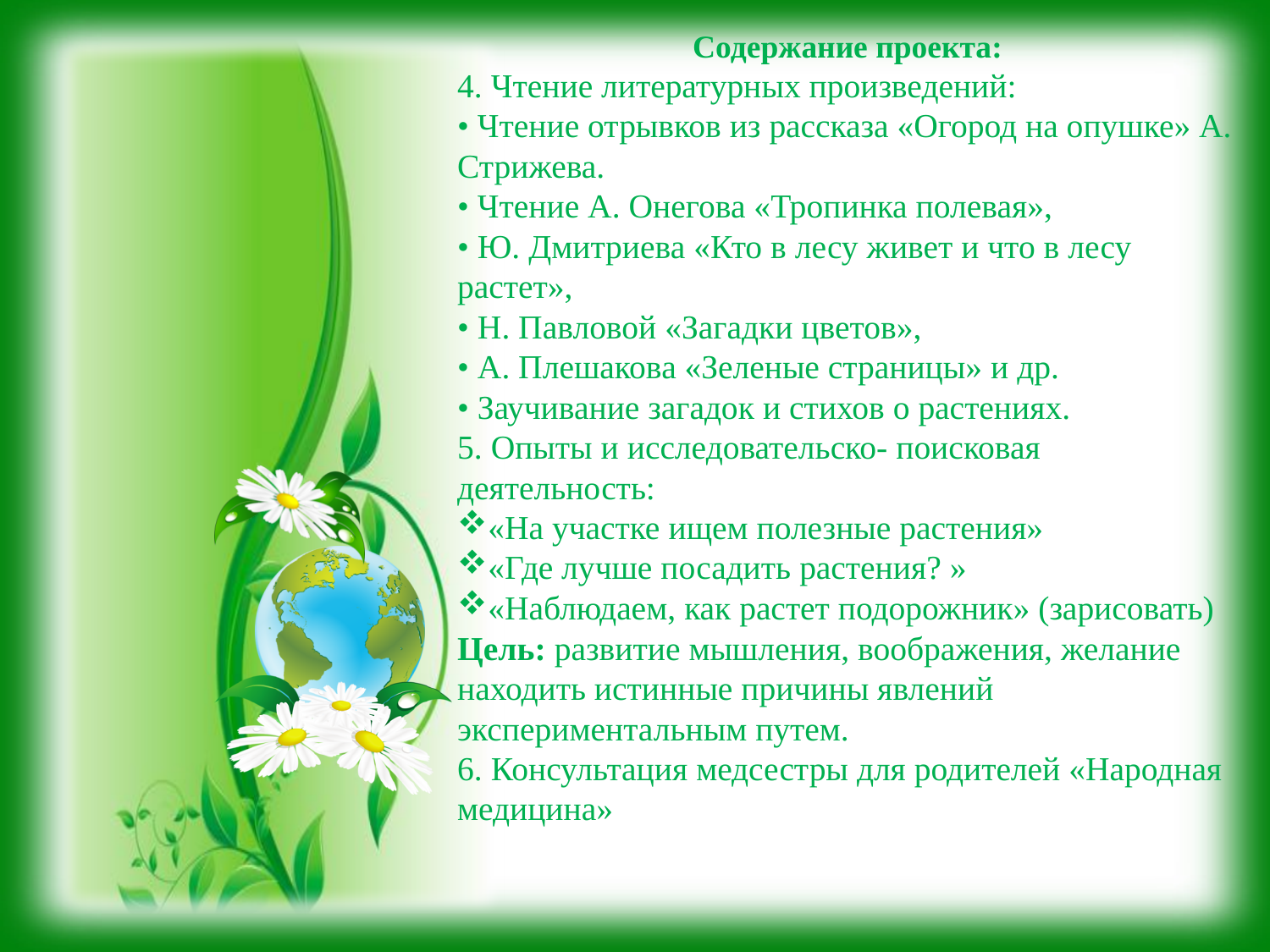

Содержание проекта:
4. Чтение литературных произведений:
• Чтение отрывков из рассказа «Огород на опушке» А. Стрижева.
• Чтение А. Онегова «Тропинка полевая»,
• Ю. Дмитриева «Кто в лесу живет и что в лесу растет»,
• Н. Павловой «Загадки цветов»,
• А. Плешакова «Зеленые страницы» и др.
• Заучивание загадок и стихов о растениях.
5. Опыты и исследовательско- поисковая деятельность:
«На участке ищем полезные растения»
«Где лучше посадить растения? »
«Наблюдаем, как растет подорожник» (зарисовать)
Цель: развитие мышления, воображения, желание находить истинные причины явлений экспериментальным путем.
6. Консультация медсестры для родителей «Народная медицина»